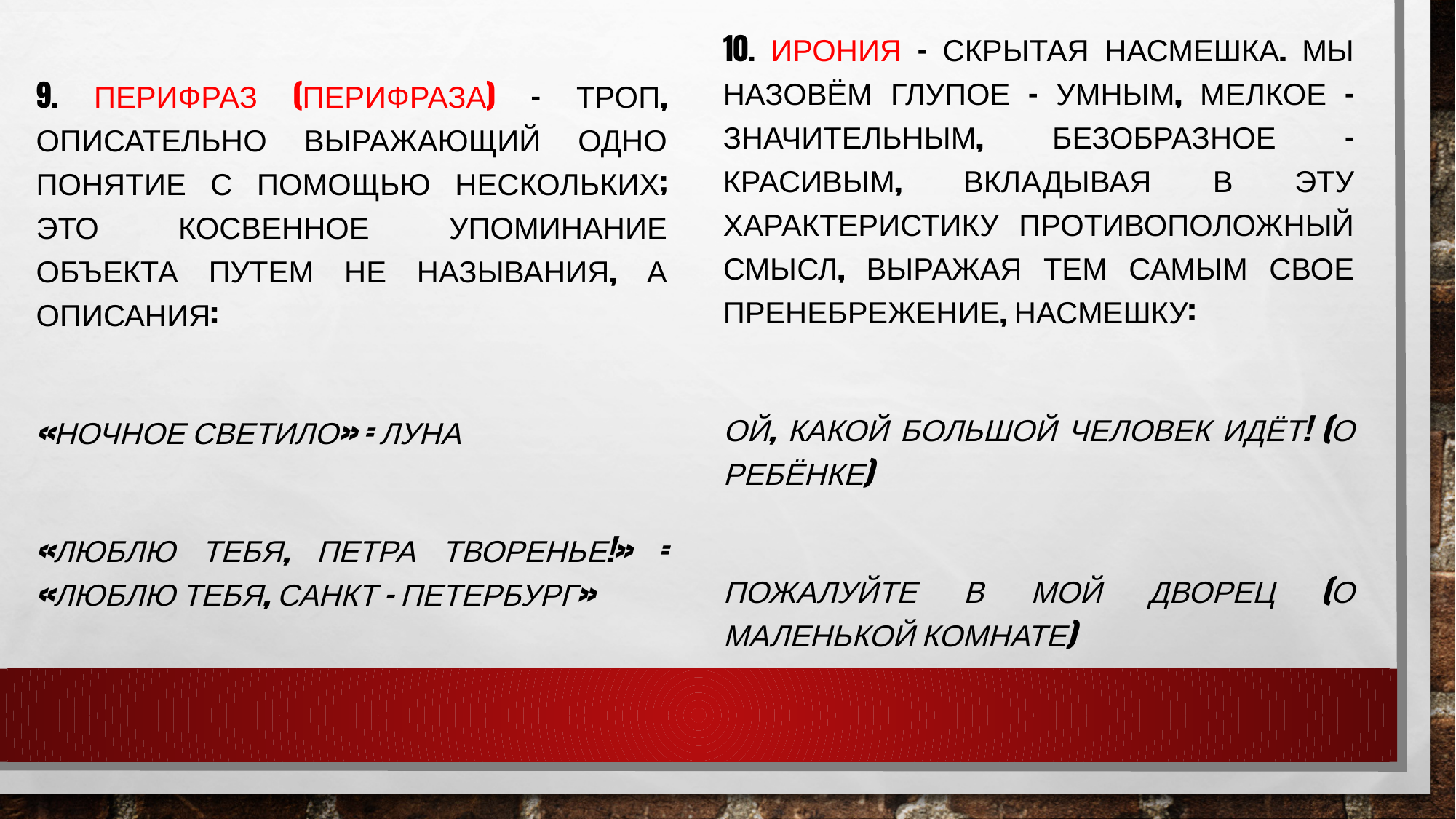

9. Перифраз (перифраза) – троп, описательно выражающий одно понятие с помощью нескольких; это косвенное упоминание объекта путем не называния, а описания:

«ночное светило» = луна

«Люблю тебя, Петра творенье!» = «люблю тебя, санкт - петербург»
10. Ирония – скрытая насмешка. Мы назовём глупое – умным, мелкое – значительным, безобразное – красивым, вкладывая в эту характеристику противоположный смысл, выражая тем самым свое пренебрежение, насмешку:

Ой, какой большой человек идёт! (о ребёнке)

Пожалуйте в мой дворец (о маленькой комнате)